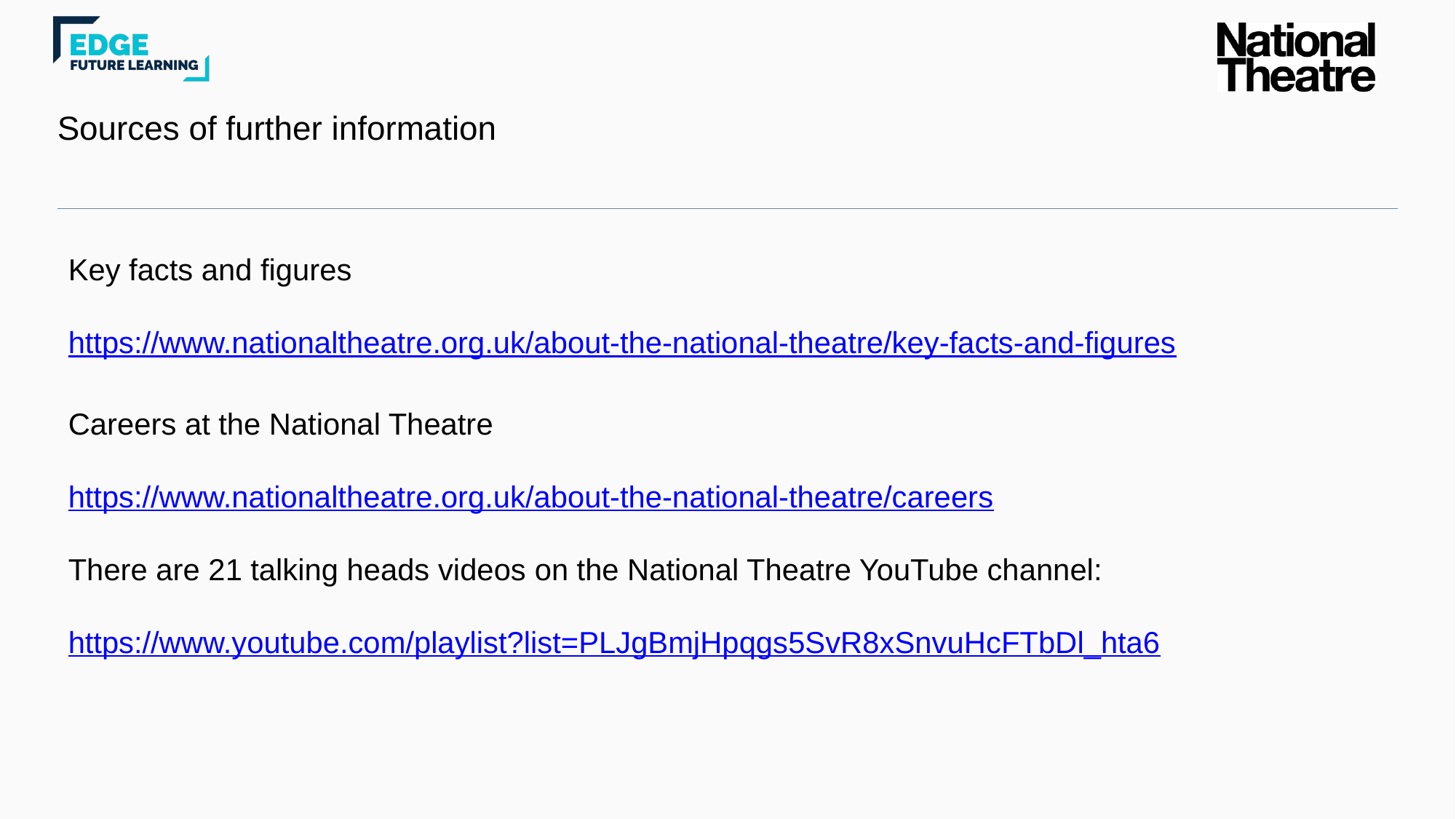

# Sources of further information
Key facts and figures

https://www.nationaltheatre.org.uk/about-the-national-theatre/key-facts-and-figures
Careers at the National Theatre

https://www.nationaltheatre.org.uk/about-the-national-theatre/careers

There are 21 talking heads videos on the National Theatre YouTube channel:

https://www.youtube.com/playlist?list=PLJgBmjHpqgs5SvR8xSnvuHcFTbDl_hta6